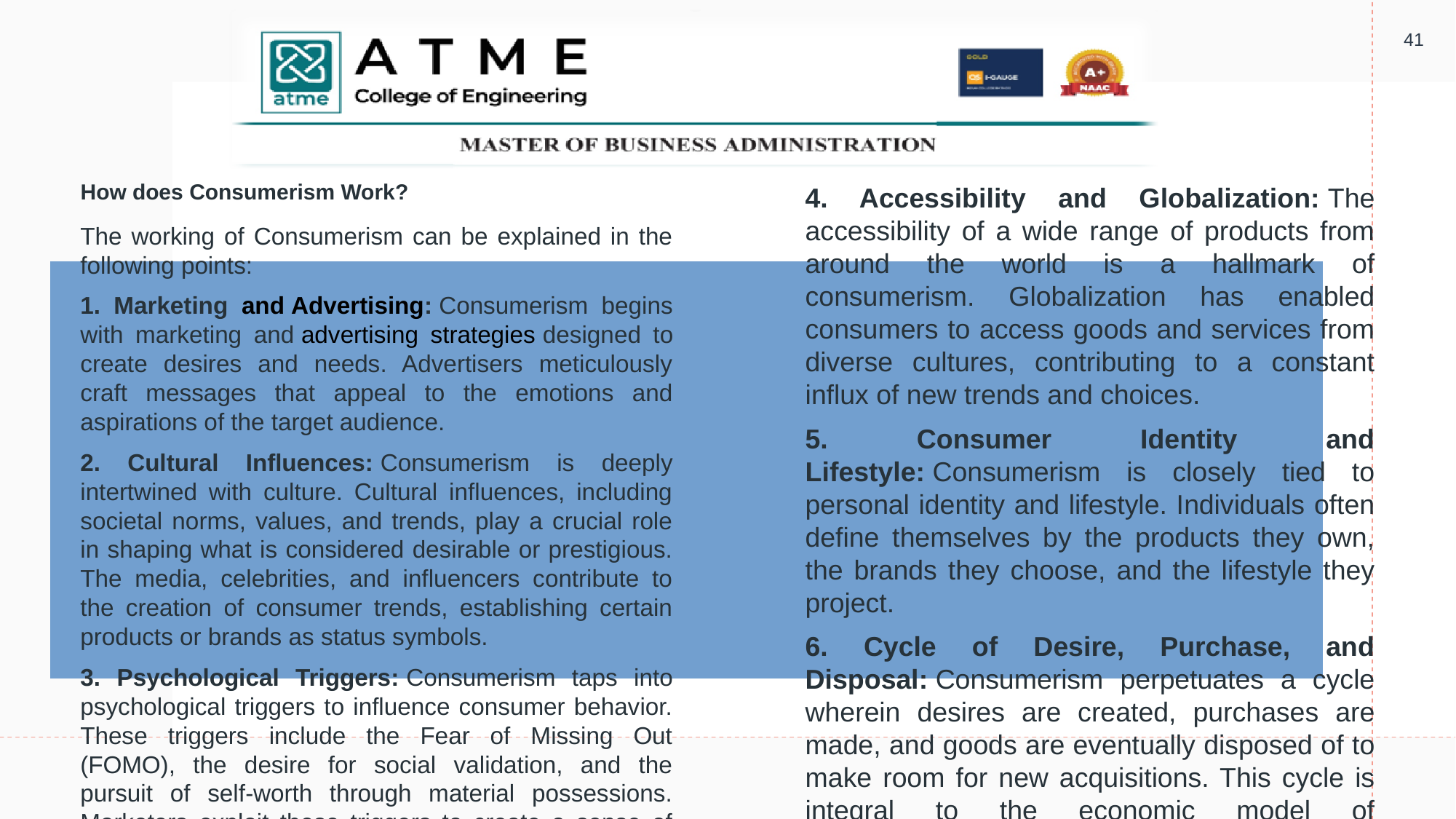

41
4. Accessibility and Globalization: The accessibility of a wide range of products from around the world is a hallmark of consumerism. Globalization has enabled consumers to access goods and services from diverse cultures, contributing to a constant influx of new trends and choices.
5. Consumer Identity and Lifestyle: Consumerism is closely tied to personal identity and lifestyle. Individuals often define themselves by the products they own, the brands they choose, and the lifestyle they project.
6. Cycle of Desire, Purchase, and Disposal: Consumerism perpetuates a cycle wherein desires are created, purchases are made, and goods are eventually disposed of to make room for new acquisitions. This cycle is integral to the economic model of consumerism, driving continuous production and consumption.
# How does Consumerism Work?
The working of Consumerism can be explained in the following points:
1. Marketing and Advertising: Consumerism begins with marketing and advertising strategies designed to create desires and needs. Advertisers meticulously craft messages that appeal to the emotions and aspirations of the target audience.
2. Cultural Influences: Consumerism is deeply intertwined with culture. Cultural influences, including societal norms, values, and trends, play a crucial role in shaping what is considered desirable or prestigious. The media, celebrities, and influencers contribute to the creation of consumer trends, establishing certain products or brands as status symbols.
3. Psychological Triggers: Consumerism taps into psychological triggers to influence consumer behavior. These triggers include the Fear of Missing Out (FOMO), the desire for social validation, and the pursuit of self-worth through material possessions. Marketers exploit these triggers to create a sense of urgency and necessity around certain products.